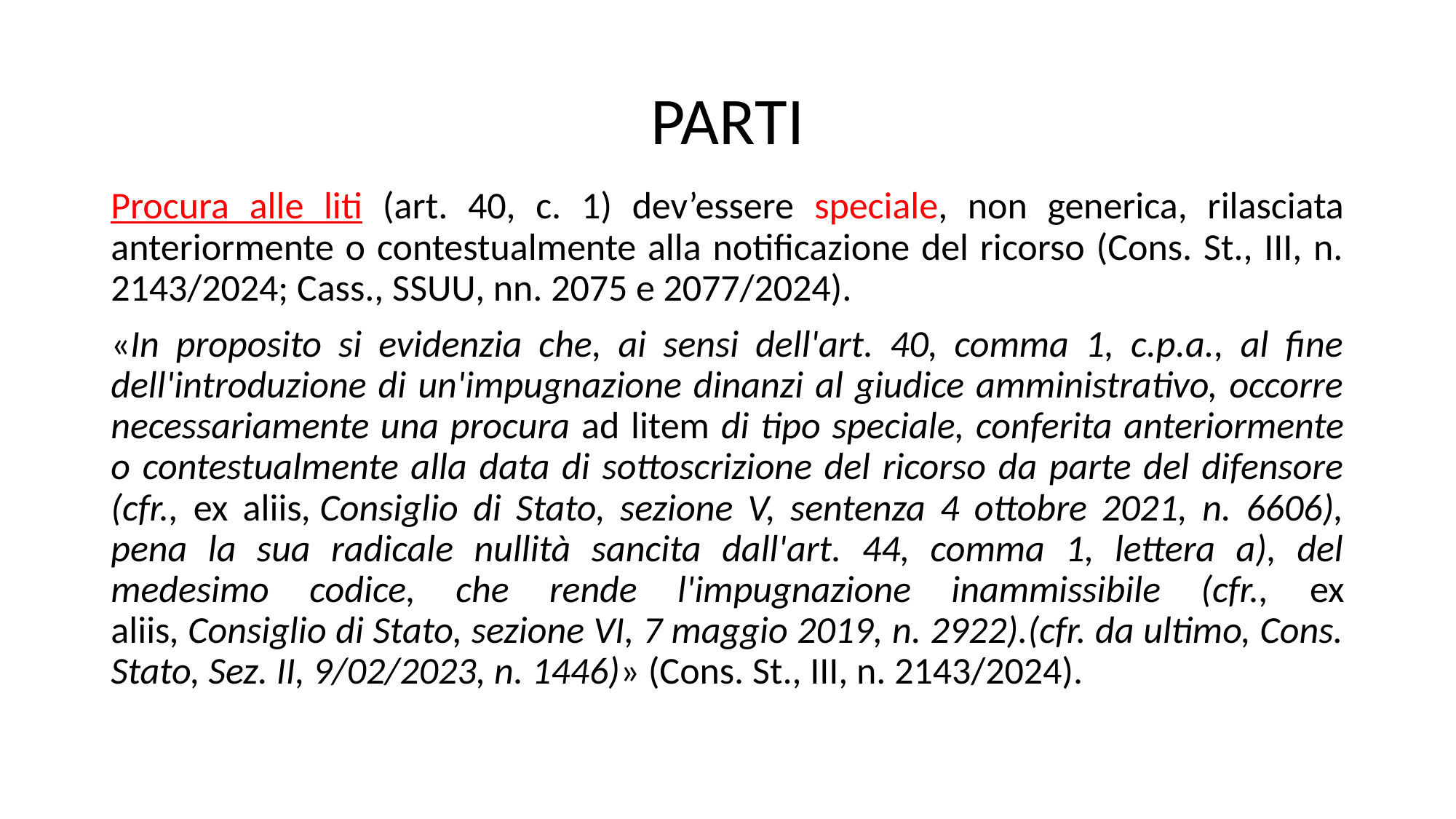

# PARTI
Procura alle liti (art. 40, c. 1) dev’essere speciale, non generica, rilasciata anteriormente o contestualmente alla notificazione del ricorso (Cons. St., III, n. 2143/2024; Cass., SSUU, nn. 2075 e 2077/2024).
«In proposito si evidenzia che, ai sensi dell'art. 40, comma 1, c.p.a., al fine dell'introduzione di un'impugnazione dinanzi al giudice amministrativo, occorre necessariamente una procura ad litem di tipo speciale, conferita anteriormente o contestualmente alla data di sottoscrizione del ricorso da parte del difensore (cfr., ex aliis, Consiglio di Stato, sezione V, sentenza 4 ottobre 2021, n. 6606), pena la sua radicale nullità sancita dall'art. 44, comma 1, lettera a), del medesimo codice, che rende l'impugnazione inammissibile (cfr., ex aliis, Consiglio di Stato, sezione VI, 7 maggio 2019, n. 2922).(cfr. da ultimo, Cons. Stato, Sez. II, 9/02/2023, n. 1446)» (Cons. St., III, n. 2143/2024).